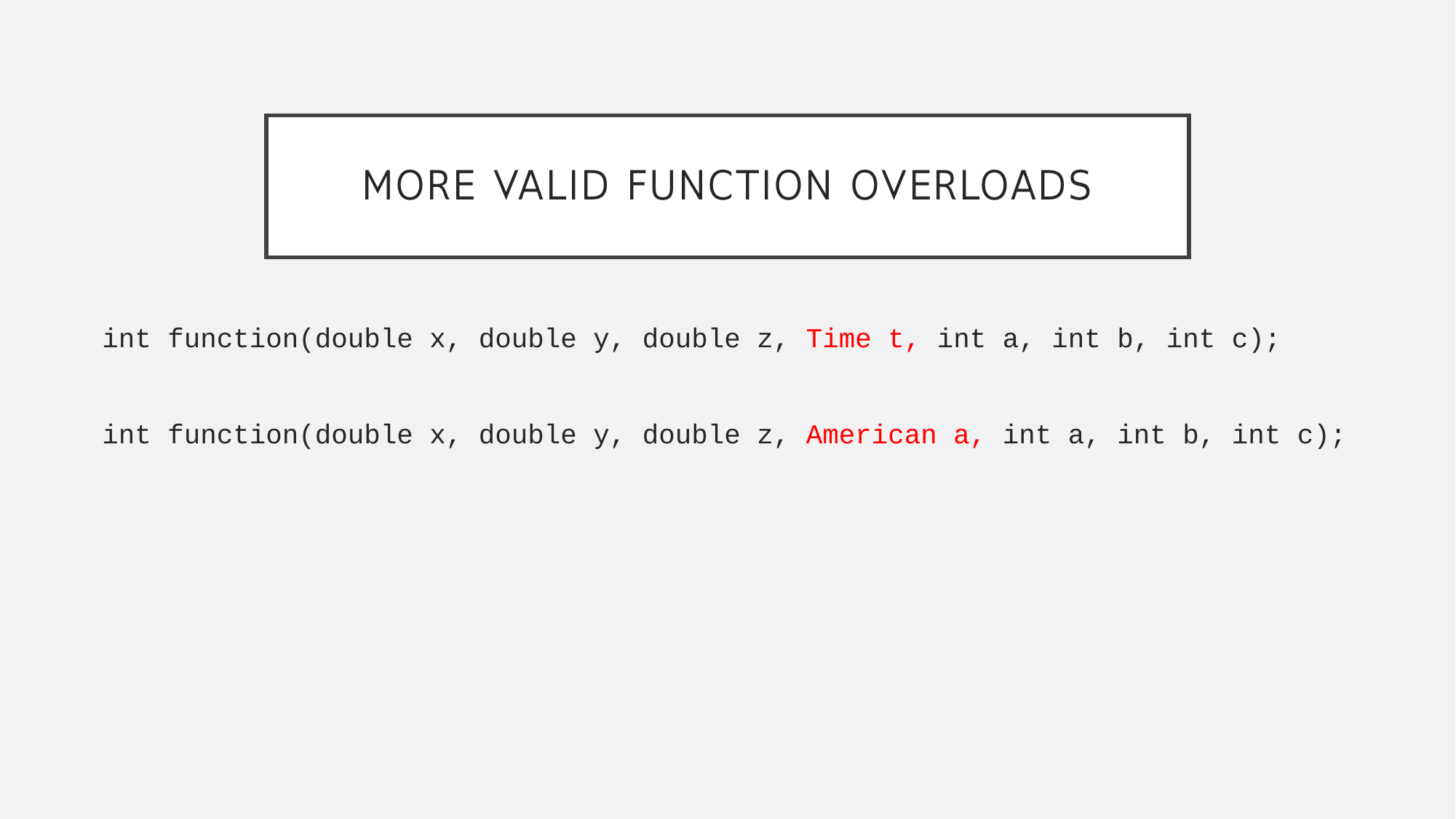

# More Valid Function OverLoads
int function(double x, double y, double z, Time t, int a, int b, int c);

int function(double x, double y, double z, American a, int a, int b, int c);